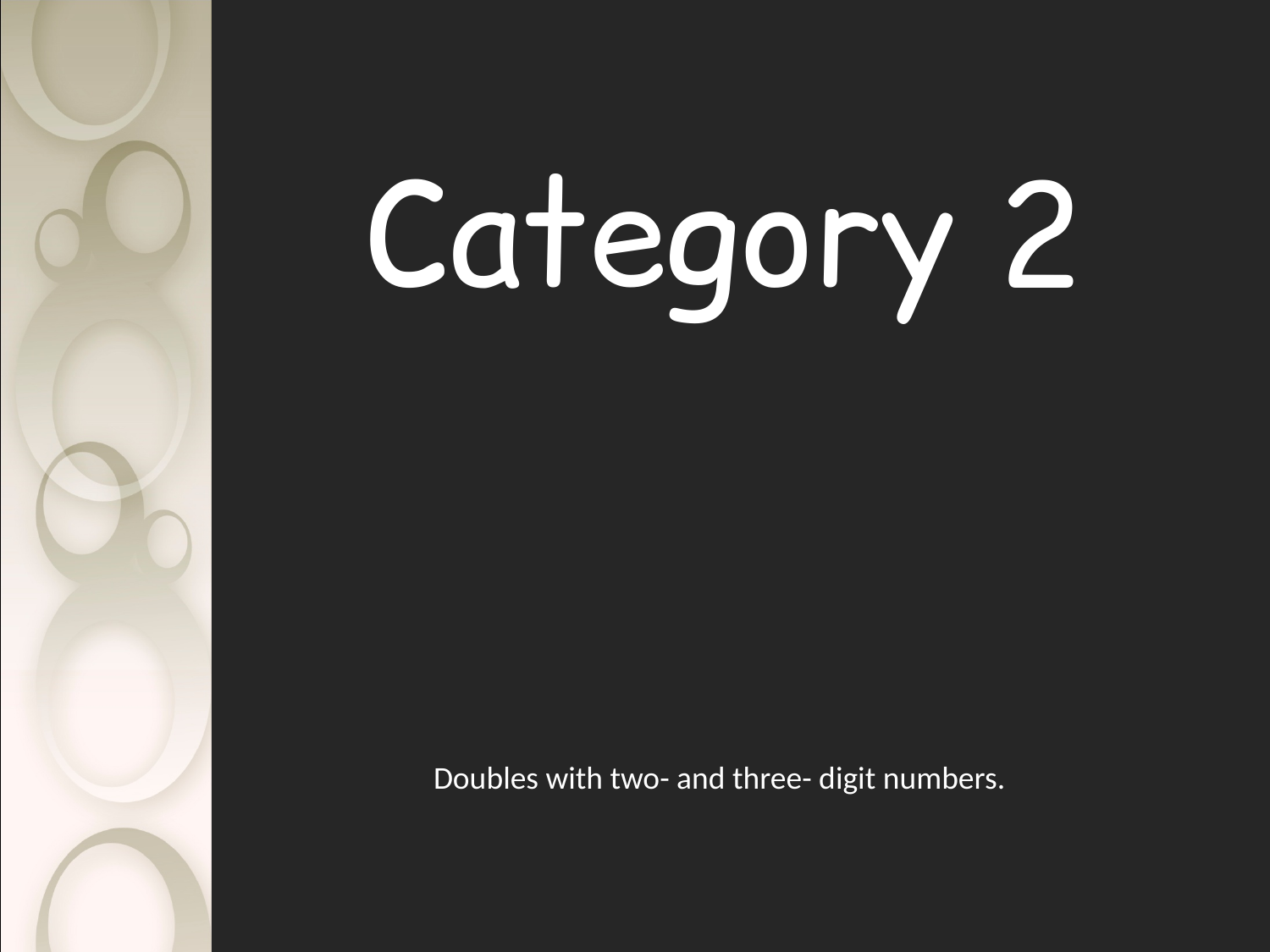

Category 2
Doubles with two- and three- digit numbers.